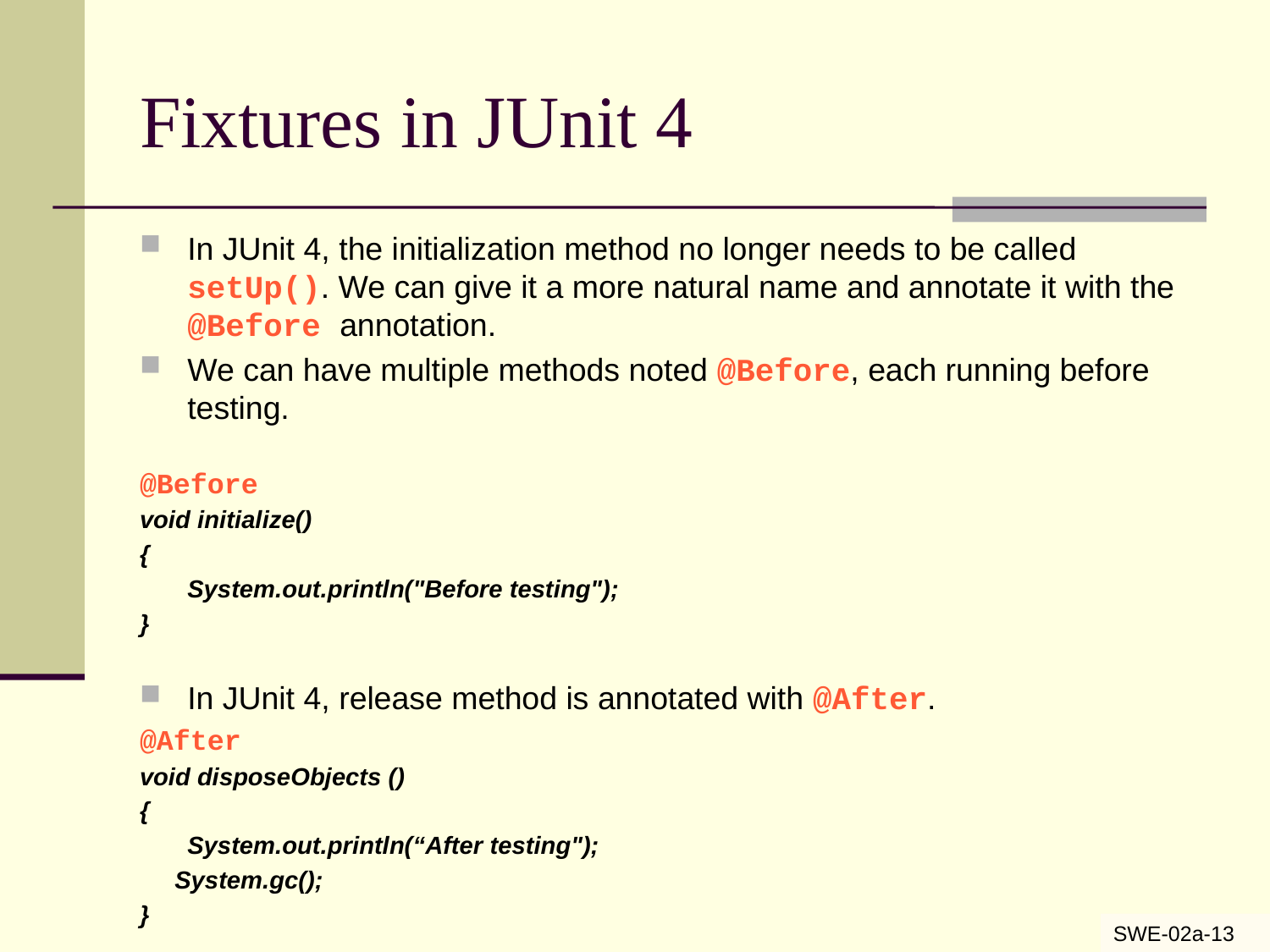

# Fixtures in JUnit 4
In JUnit 4, the initialization method no longer needs to be called setUp(). We can give it a more natural name and annotate it with the @Before annotation.
We can have multiple methods noted @Before, each running before testing.

@Before
void initialize()
{
	System.out.println("Before testing");
}

In JUnit 4, release method is annotated with @After.
@After
void disposeObjects ()
{
	System.out.println(“After testing");
     System.gc();
}